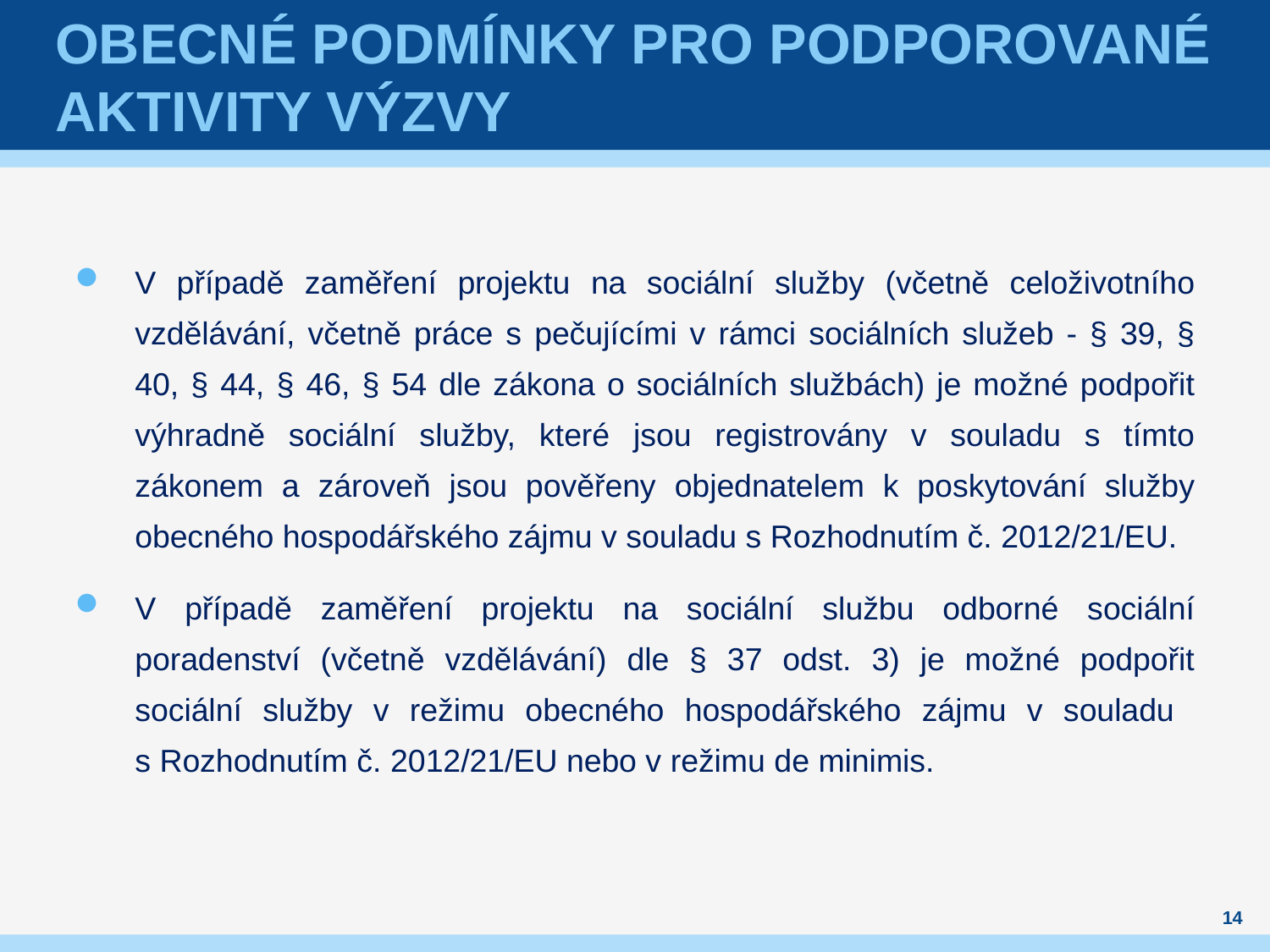

# Obecné podmínky pro podporované aktivity výzvy
V případě zaměření projektu na sociální služby (včetně celoživotního vzdělávání, včetně práce s pečujícími v rámci sociálních služeb - § 39, § 40, § 44, § 46, § 54 dle zákona o sociálních službách) je možné podpořit výhradně sociální služby, které jsou registrovány v souladu s tímto zákonem a zároveň jsou pověřeny objednatelem k poskytování služby obecného hospodářského zájmu v souladu s Rozhodnutím č. 2012/21/EU.
V případě zaměření projektu na sociální službu odborné sociální poradenství (včetně vzdělávání) dle § 37 odst. 3) je možné podpořit sociální služby v režimu obecného hospodářského zájmu v souladu
s Rozhodnutím č. 2012/21/EU nebo v režimu de minimis.

14